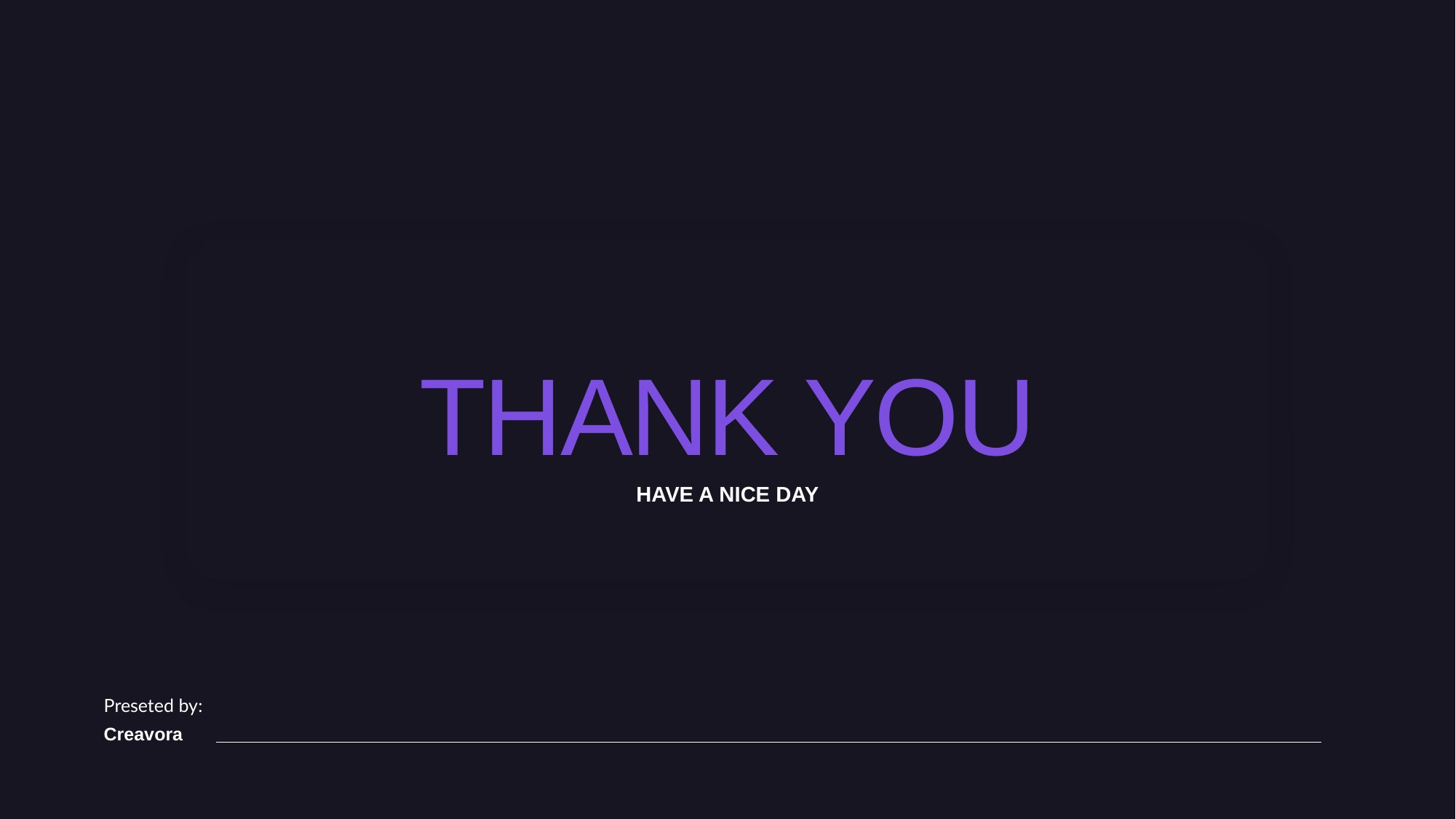

THANK YOU
HAVE A NICE DAY
Preseted by:
Creavora